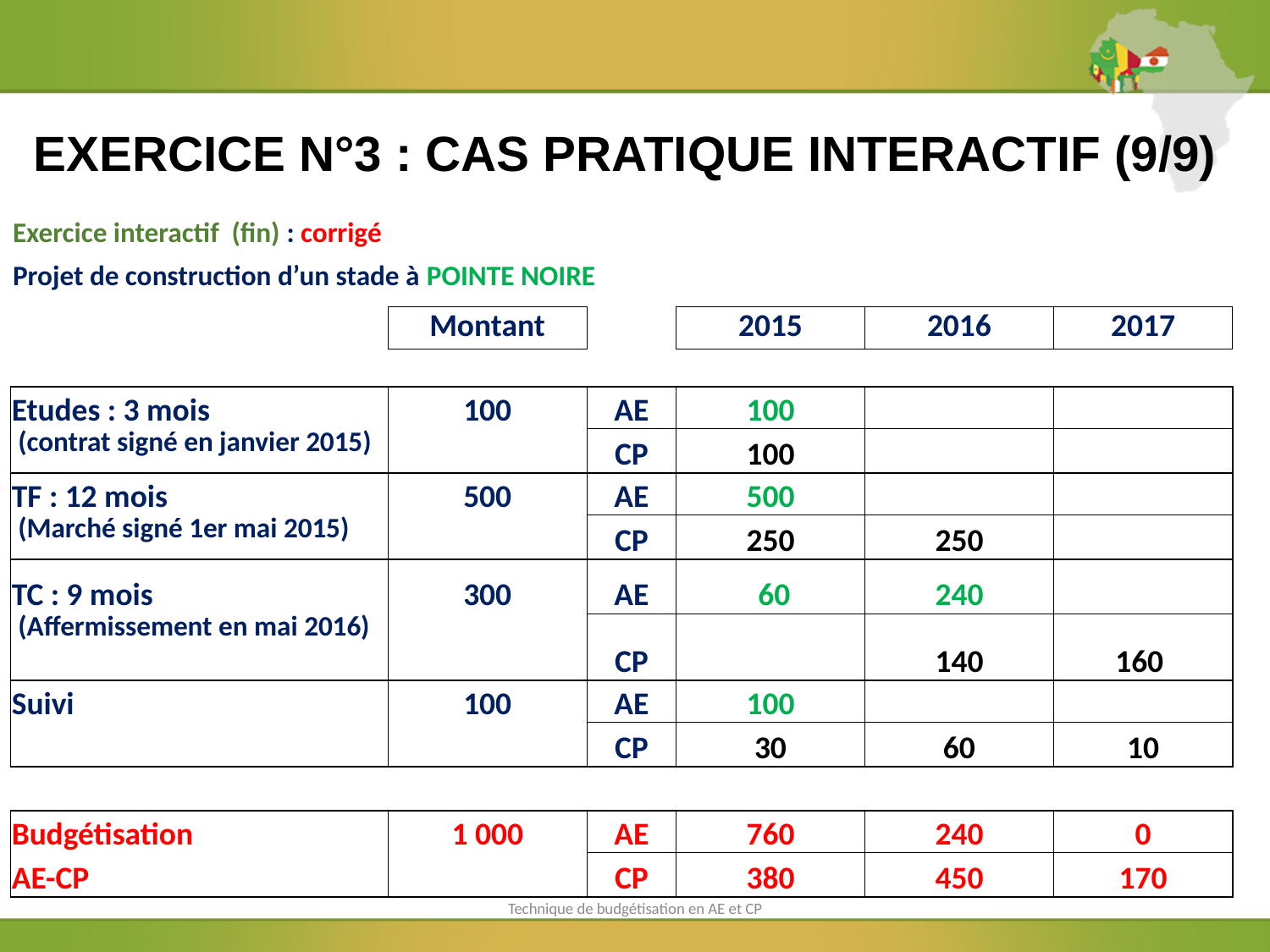

# EXERCICE N°3 : CAS PRATIQUE INTERACTIF (9/9)
Exercice interactif  (fin) : corrigé
Projet de construction d’un stade à POINTE NOIRE

|  | Montant |  | 2015 | 2016 | 2017 |  |
| --- | --- | --- | --- | --- | --- | --- |
|  |  |  |  |  |  |  |
| Etudes : 3 mois | 100 | AE | 100 |  |  |  |
| (contrat signé en janvier 2015) |  | CP | 100 |  |  |  |
| TF : 12 mois | 500 | AE | 500 |  |  |  |
| (Marché signé 1er mai 2015) |  | CP | 250 | 250 |  |  |
| TC : 9 mois | 300 | AE | 60 | 240 |  |  |
| (Affermissement en mai 2016) |  | CP |  | 140 | 160 |  |
| Suivi | 100 | AE | 100 |  |  |  |
|  |  | CP | 30 | 60 | 10 |  |
|  |  |  |  |  |  |  |
| Budgétisation | 1 000 | AE | 760 | 240 | 0 |  |
| AE-CP |  | CP | 380 | 450 | 170 |  |
Technique de budgétisation en AE et CP